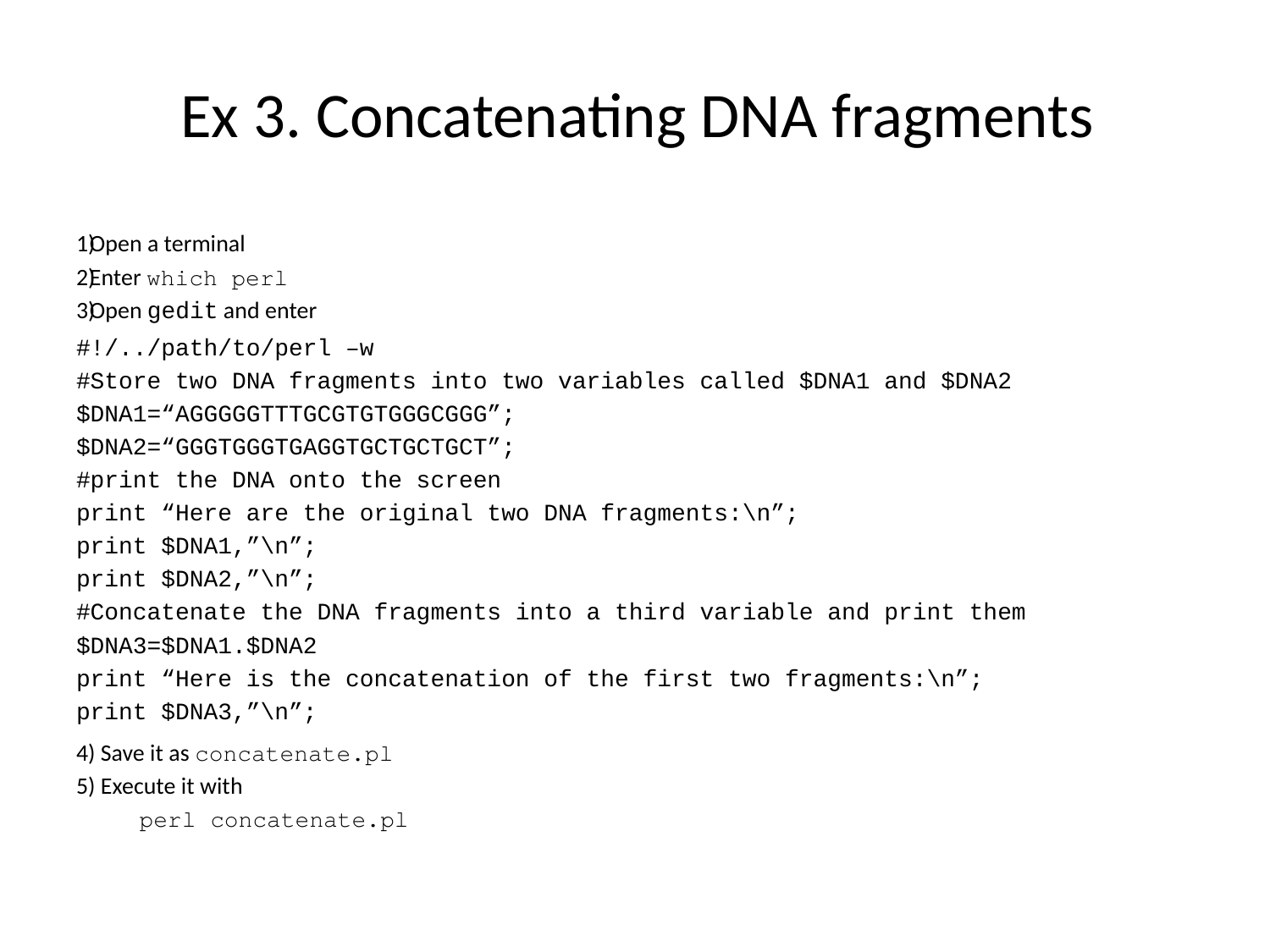

Ex 3. Concatenating DNA fragments
 Open a terminal
 Enter which perl
 Open gedit and enter
#!/../path/to/perl –w
#Store two DNA fragments into two variables called $DNA1 and $DNA2
$DNA1=“AGGGGGTTTGCGTGTGGGCGGG”;
$DNA2=“GGGTGGGTGAGGTGCTGCTGCT”;
#print the DNA onto the screen
print “Here are the original two DNA fragments:\n”;
print $DNA1,”\n”;
print $DNA2,”\n”;
#Concatenate the DNA fragments into a third variable and print them
$DNA3=$DNA1.$DNA2
print “Here is the concatenation of the first two fragments:\n”;
print $DNA3,”\n”;
4) Save it as concatenate.pl
5) Execute it with
	perl concatenate.pl